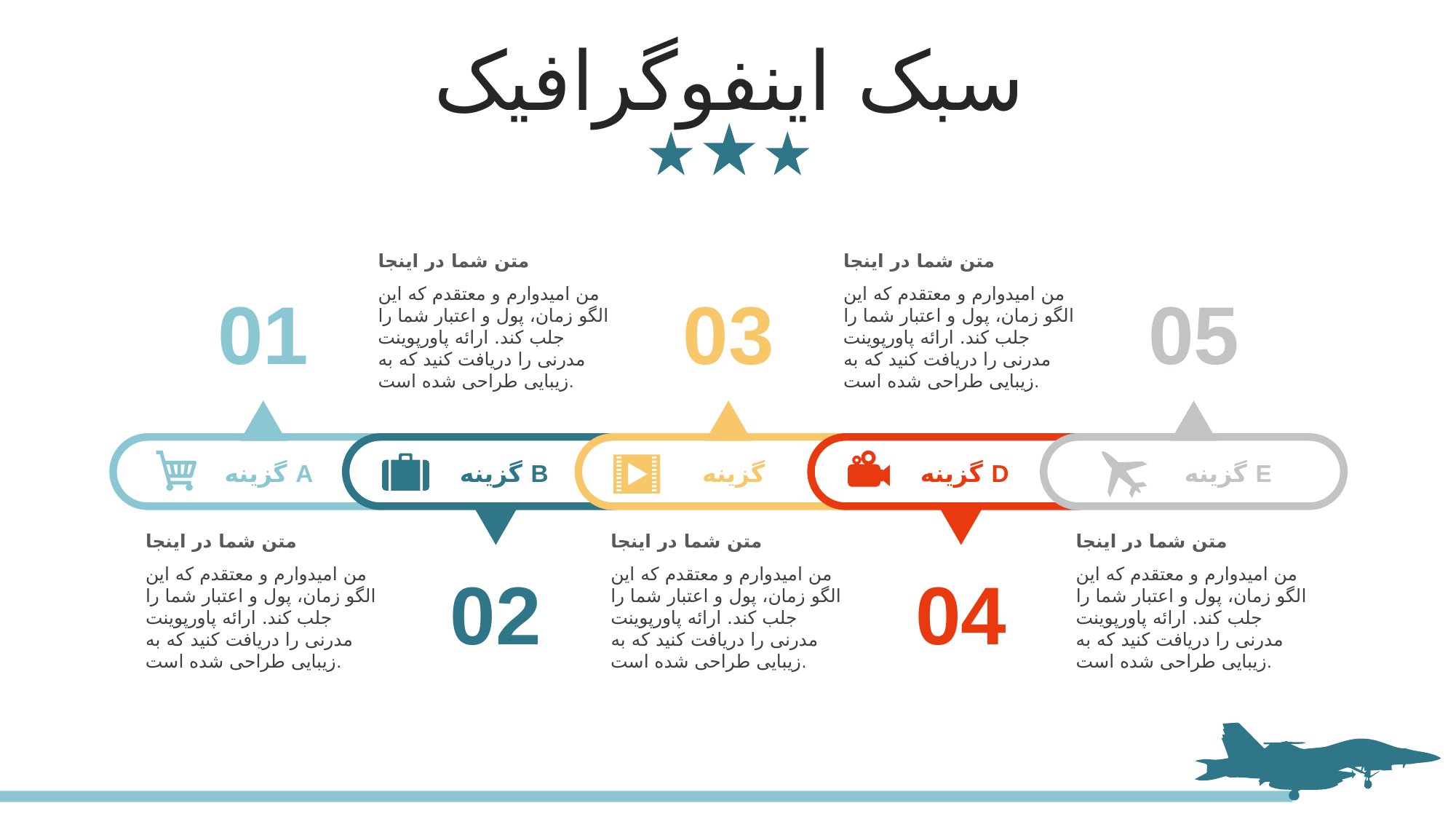

سبک اینفوگرافیک
متن شما در اینجا
من امیدوارم و معتقدم که این الگو زمان، پول و اعتبار شما را جلب کند. ارائه پاورپوینت مدرنی را دریافت کنید که به زیبایی طراحی شده است.
متن شما در اینجا
من امیدوارم و معتقدم که این الگو زمان، پول و اعتبار شما را جلب کند. ارائه پاورپوینت مدرنی را دریافت کنید که به زیبایی طراحی شده است.
01
03
05

گزینه A
گزینه B
گزینه
گزینه D
گزینه E

متن شما در اینجا
من امیدوارم و معتقدم که این الگو زمان، پول و اعتبار شما را جلب کند. ارائه پاورپوینت مدرنی را دریافت کنید که به زیبایی طراحی شده است.
متن شما در اینجا
من امیدوارم و معتقدم که این الگو زمان، پول و اعتبار شما را جلب کند. ارائه پاورپوینت مدرنی را دریافت کنید که به زیبایی طراحی شده است.
متن شما در اینجا
من امیدوارم و معتقدم که این الگو زمان، پول و اعتبار شما را جلب کند. ارائه پاورپوینت مدرنی را دریافت کنید که به زیبایی طراحی شده است.
02
04